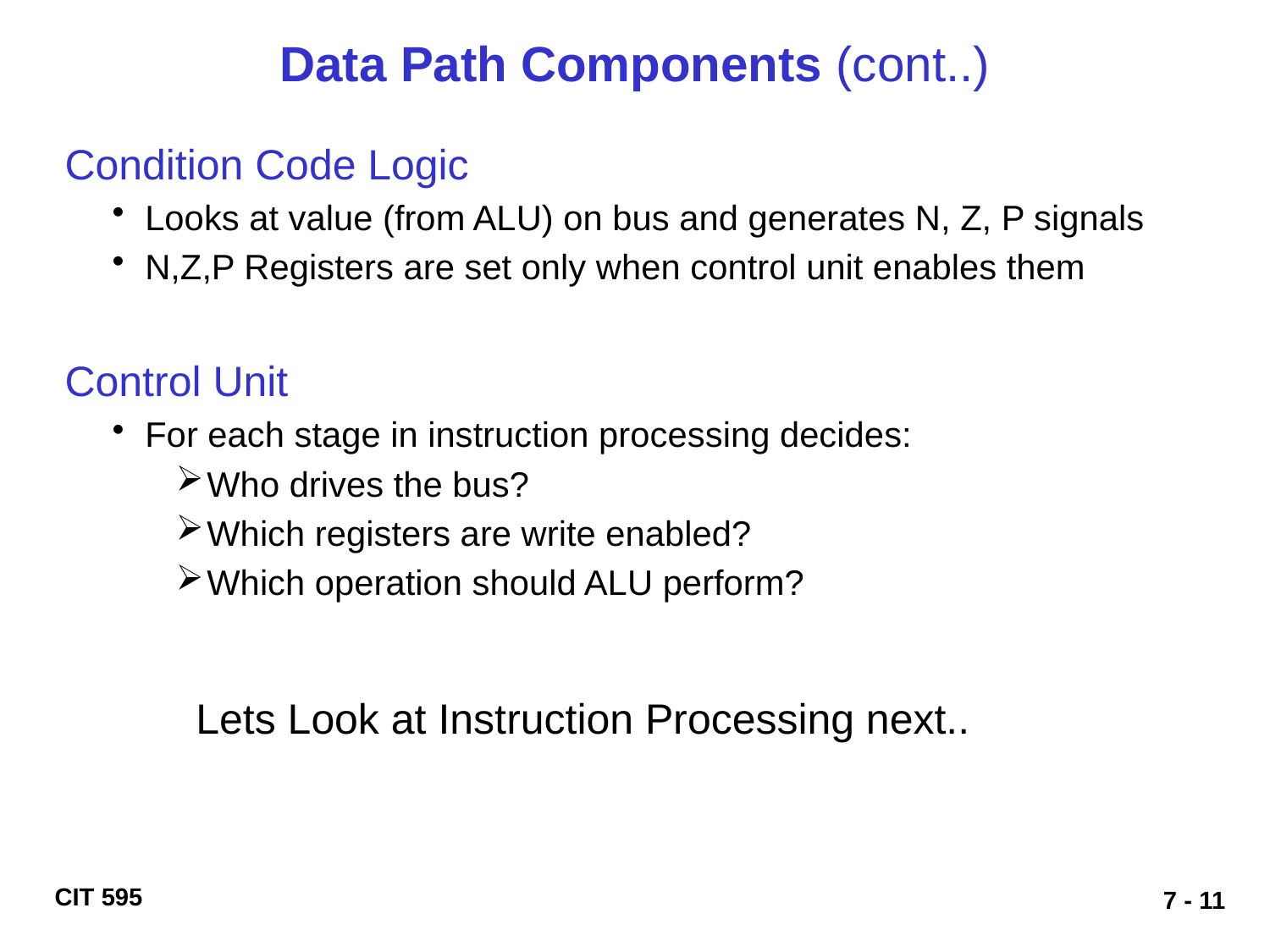

# Data Path Components (cont..)
Condition Code Logic
Looks at value (from ALU) on bus and generates N, Z, P signals
N,Z,P Registers are set only when control unit enables them

Control Unit
For each stage in instruction processing decides:
Who drives the bus?
Which registers are write enabled?
Which operation should ALU perform?

Lets Look at Instruction Processing next..

7 - 11